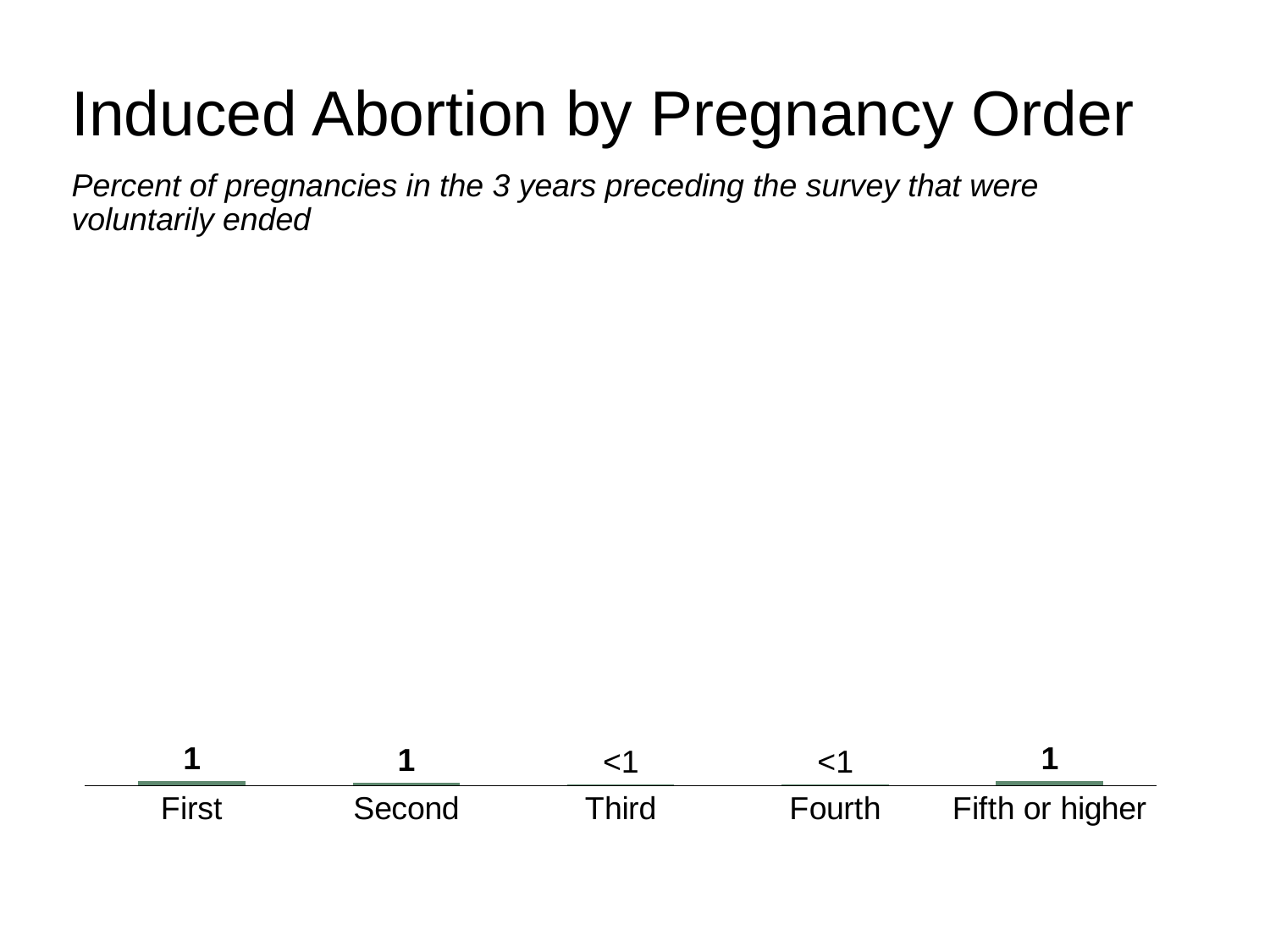

# Induced Abortion by Pregnancy Order
Percent of pregnancies in the 3 years preceding the survey that were voluntarily ended

### Chart

| Category | First |
|---|---|
| First | 1.0 |
| Second | 0.6 |
| Third | 0.2 |
| Fourth | 0.3 |
| Fifth or higher | 1.0 |